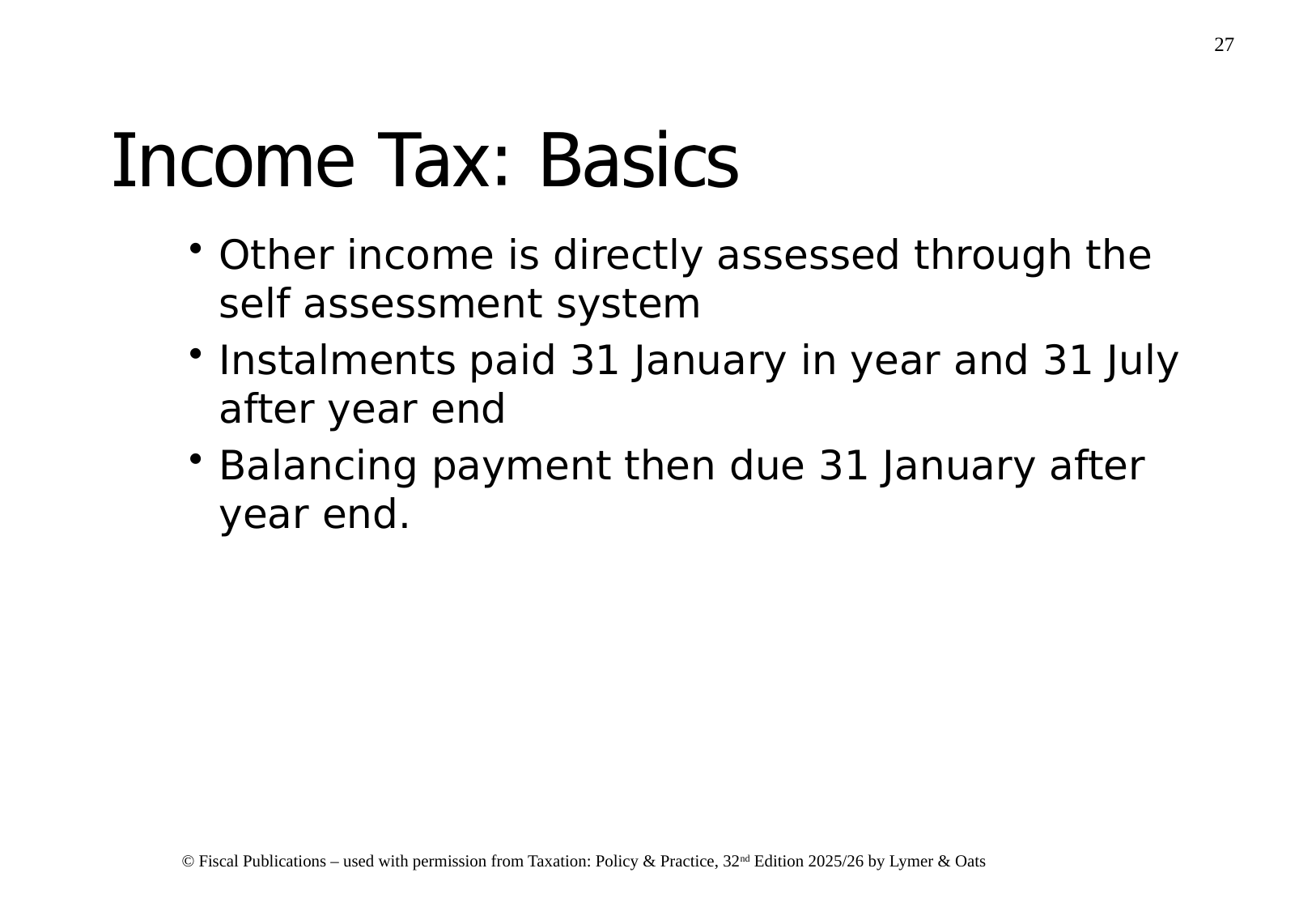

# Income Tax: Basics
Other income is directly assessed through the  self assessment system
Instalments paid 31 January in year and 31 July after year end
Balancing payment then due 31 January after year end.